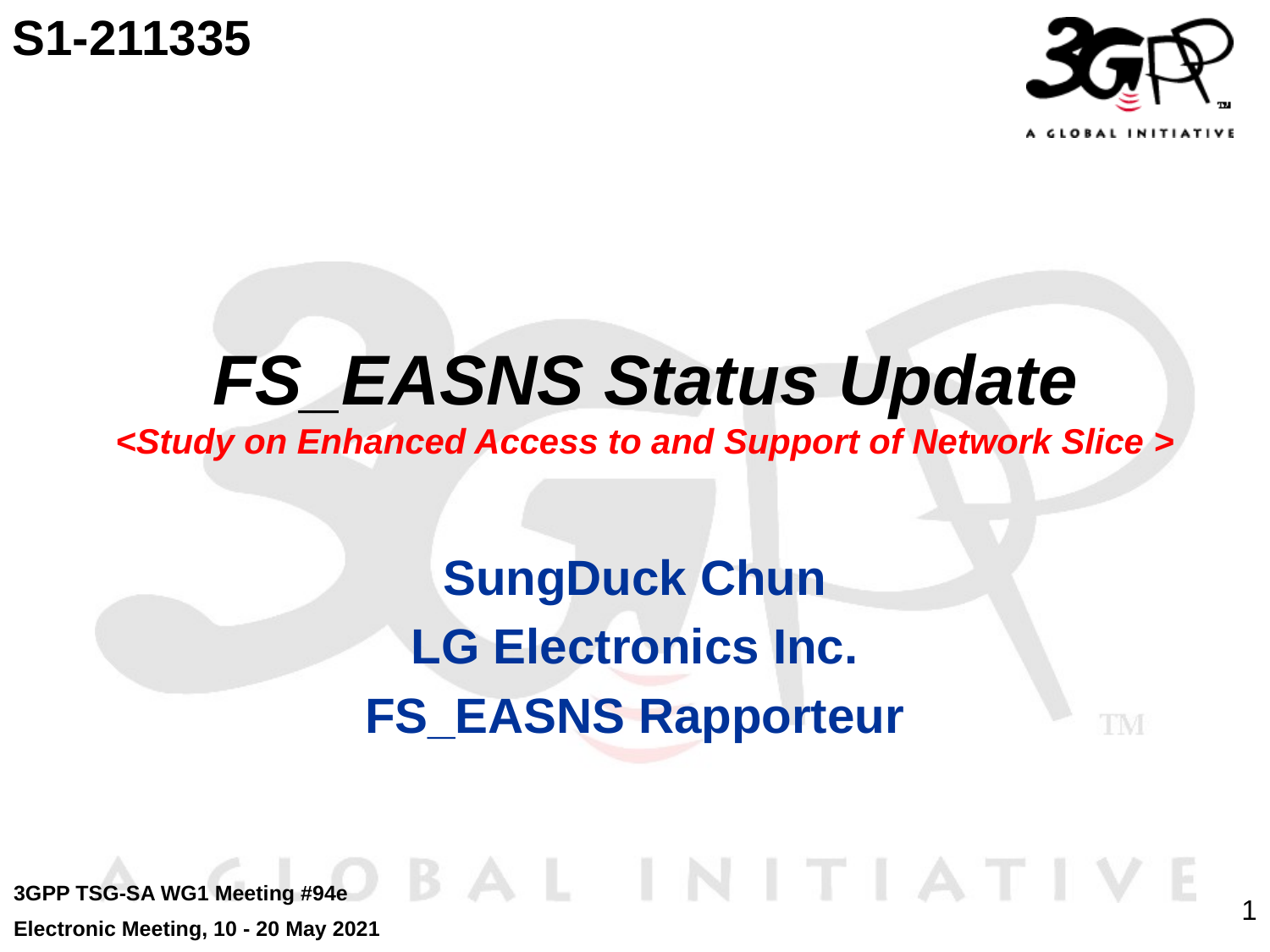

S1-211335

# FS_EASNS Status Update <Study on Enhanced Access to and Support of Network Slice >
SungDuck Chun
LG Electronics Inc.
FS_EASNS Rapporteur
3GPP TSG-SA WG1 Meeting #94e
Electronic Meeting, 10 - 20 May 2021
1